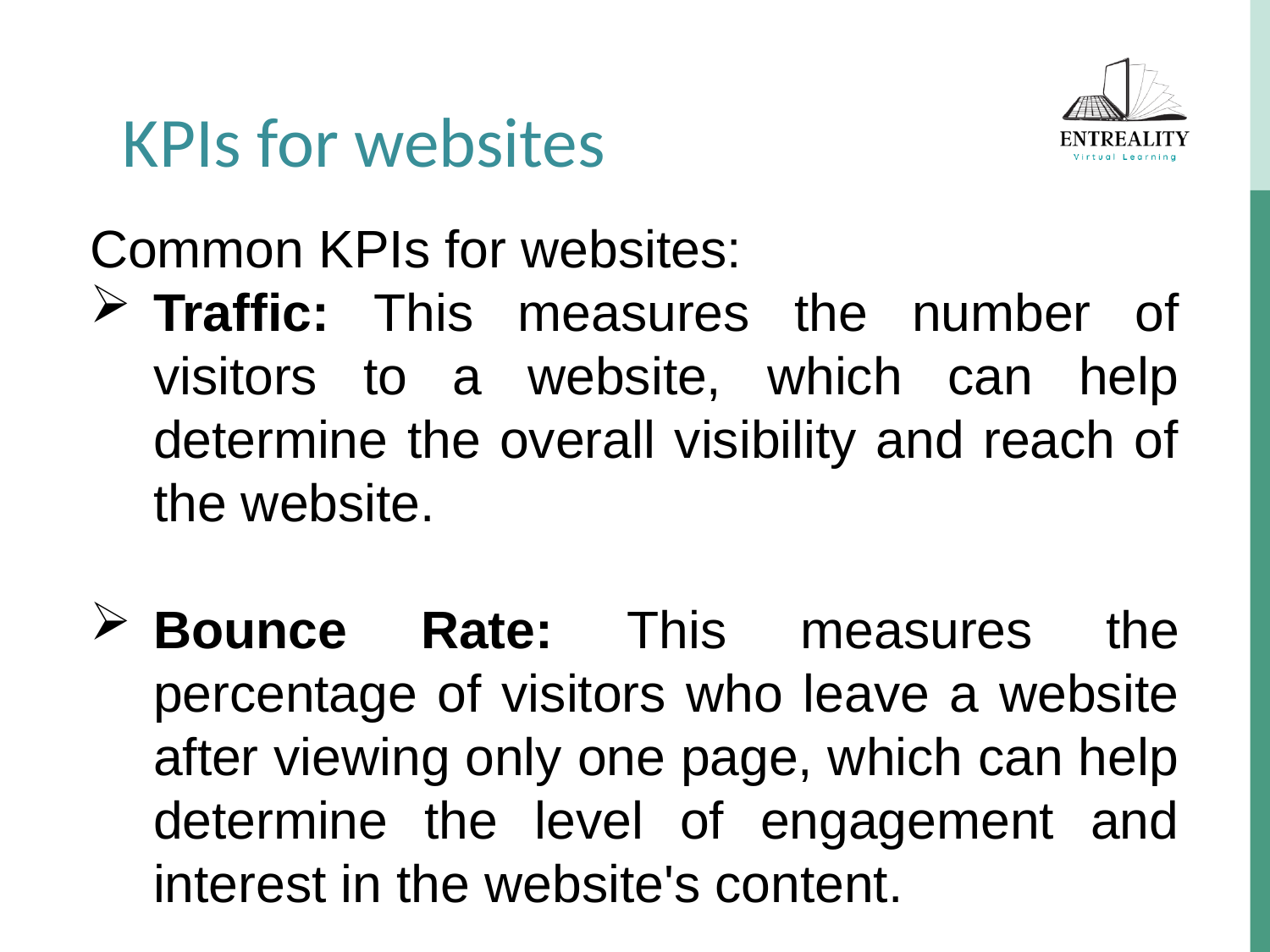

KPIs for websites
Common KPIs for websites:
Traffic: This measures the number of visitors to a website, which can help determine the overall visibility and reach of the website.

Bounce Rate: This measures the percentage of visitors who leave a website after viewing only one page, which can help determine the level of engagement and interest in the website's content.